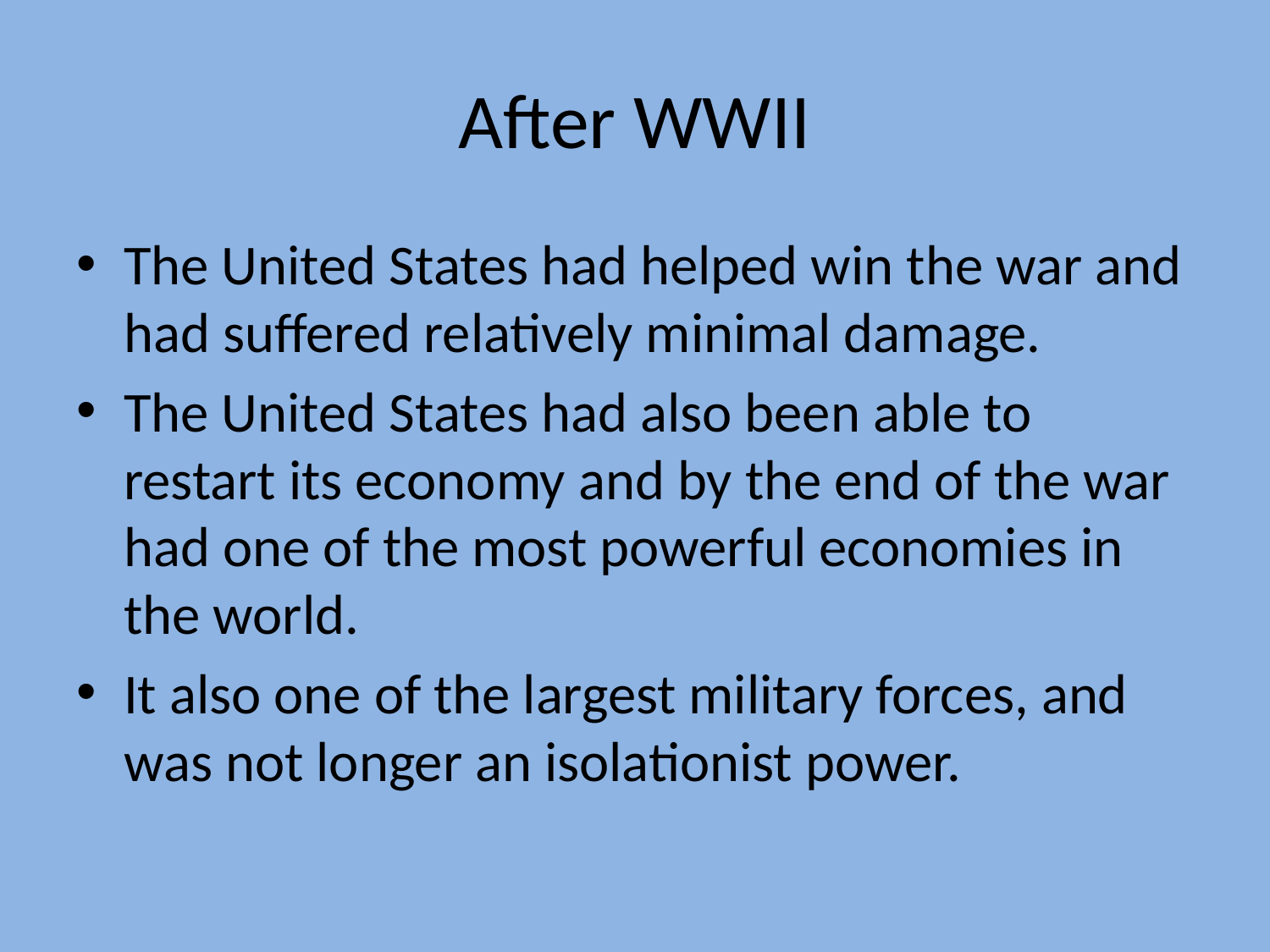

# After WWII
The United States had helped win the war and had suffered relatively minimal damage.
The United States had also been able to restart its economy and by the end of the war had one of the most powerful economies in the world.
It also one of the largest military forces, and was not longer an isolationist power.